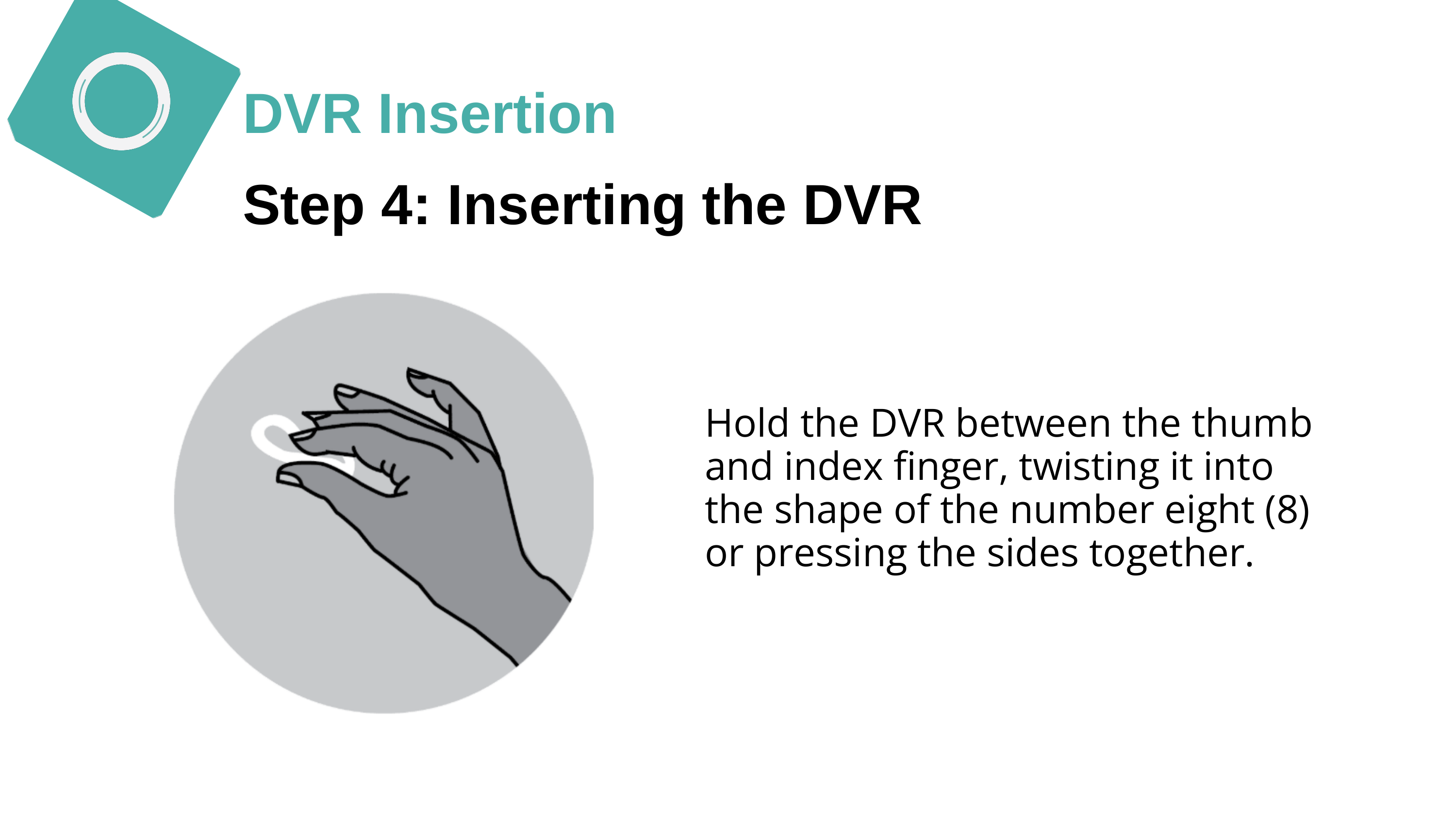

DVR Insertion
Step 4: Inserting the DVR

Hold the DVR between the thumb and index finger, twisting it into the shape of the number eight (8) or pressing the sides together.